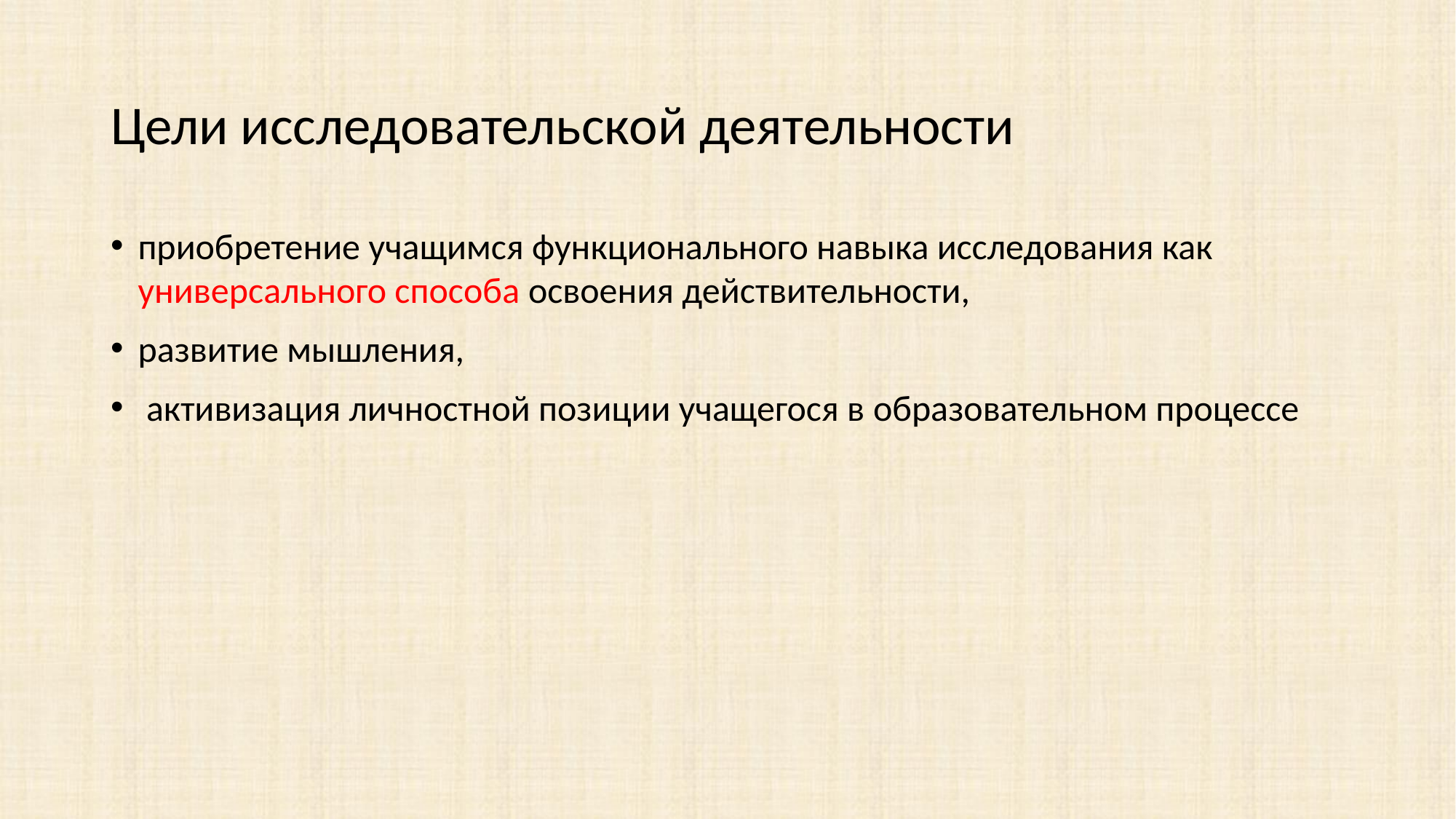

Цели исследовательской деятельности
приобретение учащимся функционального навыка исследования как универсального способа освоения действительности,
развитие мышления,
 активизация личностной позиции учащегося в образовательном процессе